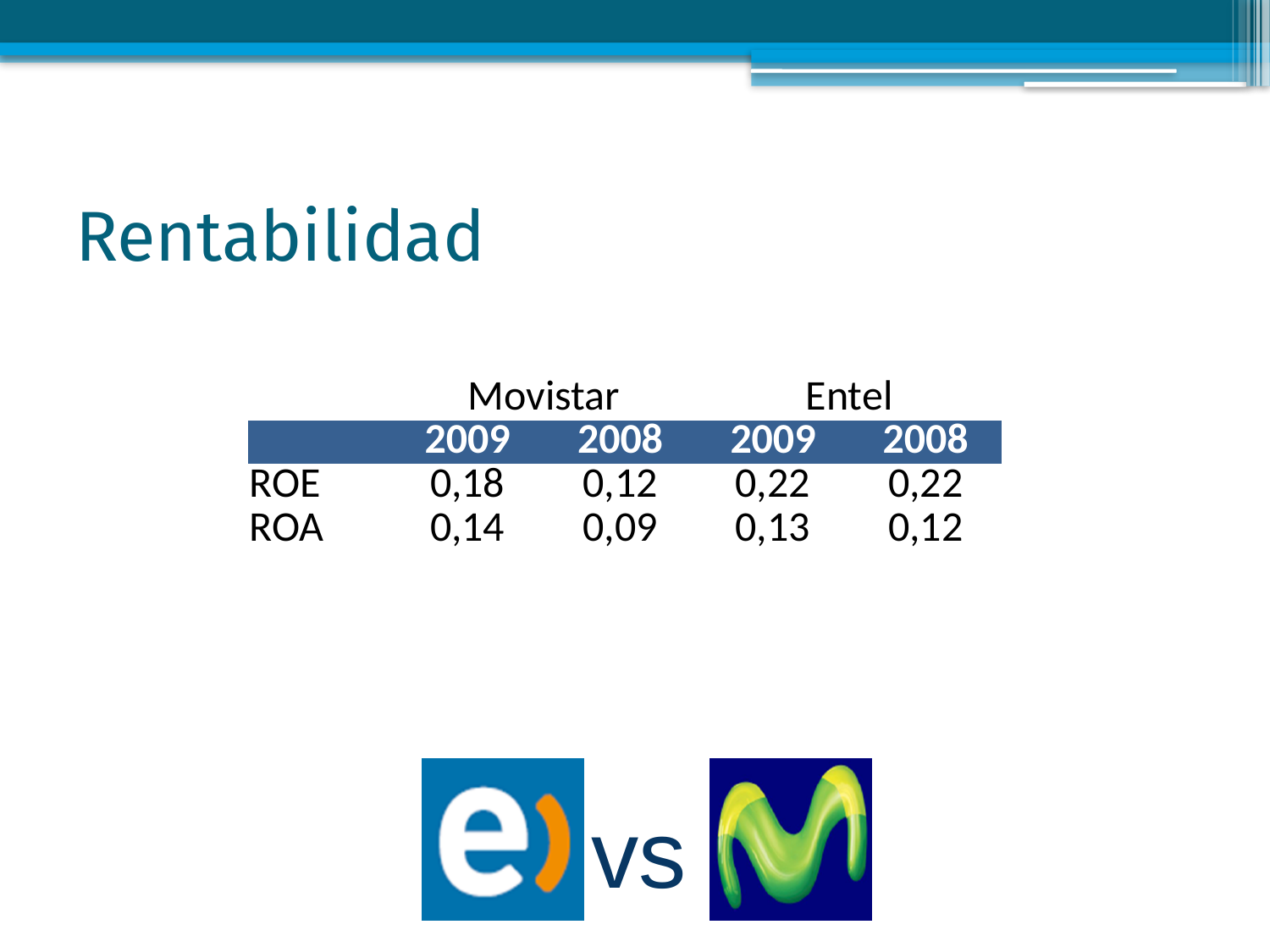

# Rentabilidad
|  | Movistar |  | Entel |  |
| --- | --- | --- | --- | --- |
|  | 2009 | 2008 | 2009 | 2008 |
| ROE | 0,18 | 0,12 | 0,22 | 0,22 |
| ROA | 0,14 | 0,09 | 0,13 | 0,12 |

vs